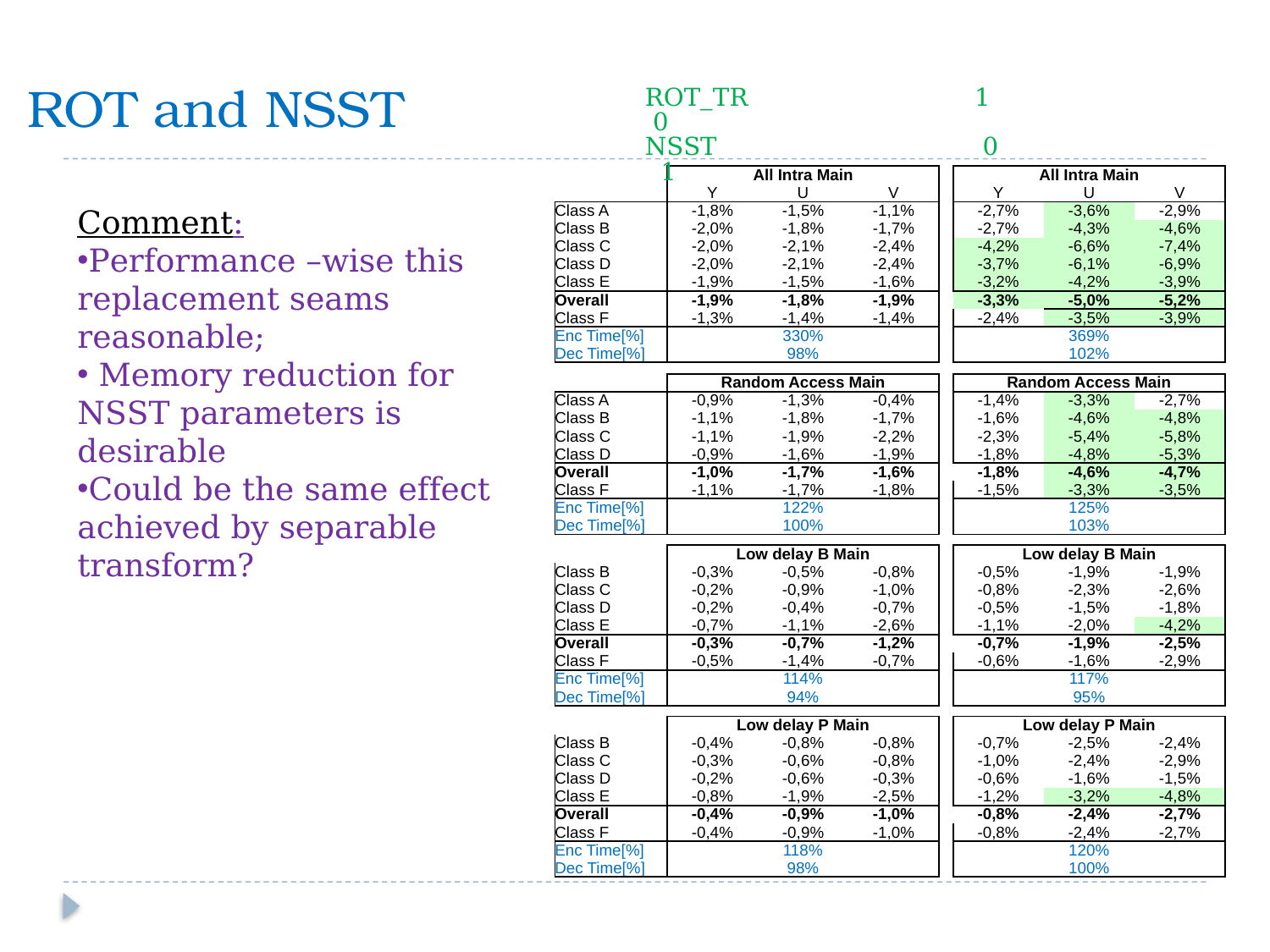

# ROT and NSST
| ROT\_TR 1 0 |
| --- |
| NSST 0 1 |
|  | All Intra Main |  |  |  | All Intra Main |  |  |
| --- | --- | --- | --- | --- | --- | --- | --- |
|  | Y | U | V |  | Y | U | V |
| Class A | -1,8% | -1,5% | -1,1% |  | -2,7% | -3,6% | -2,9% |
| Class B | -2,0% | -1,8% | -1,7% |  | -2,7% | -4,3% | -4,6% |
| Class C | -2,0% | -2,1% | -2,4% |  | -4,2% | -6,6% | -7,4% |
| Class D | -2,0% | -2,1% | -2,4% |  | -3,7% | -6,1% | -6,9% |
| Class E | -1,9% | -1,5% | -1,6% |  | -3,2% | -4,2% | -3,9% |
| Overall | -1,9% | -1,8% | -1,9% |  | -3,3% | -5,0% | -5,2% |
| Class F | -1,3% | -1,4% | -1,4% |  | -2,4% | -3,5% | -3,9% |
| Enc Time[%] | 330% |  |  |  | 369% |  |  |
| Dec Time[%] | 98% |  |  |  | 102% |  |  |
|  |  |  |  |  |  |  |  |
|  | Random Access Main |  |  |  | Random Access Main |  |  |
| Class A | -0,9% | -1,3% | -0,4% |  | -1,4% | -3,3% | -2,7% |
| Class B | -1,1% | -1,8% | -1,7% |  | -1,6% | -4,6% | -4,8% |
| Class C | -1,1% | -1,9% | -2,2% |  | -2,3% | -5,4% | -5,8% |
| Class D | -0,9% | -1,6% | -1,9% |  | -1,8% | -4,8% | -5,3% |
| Overall | -1,0% | -1,7% | -1,6% |  | -1,8% | -4,6% | -4,7% |
| Class F | -1,1% | -1,7% | -1,8% |  | -1,5% | -3,3% | -3,5% |
| Enc Time[%] | 122% |  |  |  | 125% |  |  |
| Dec Time[%] | 100% |  |  |  | 103% |  |  |
|  |  |  |  |  |  |  |  |
|  | Low delay B Main |  |  |  | Low delay B Main |  |  |
| Class B | -0,3% | -0,5% | -0,8% |  | -0,5% | -1,9% | -1,9% |
| Class C | -0,2% | -0,9% | -1,0% |  | -0,8% | -2,3% | -2,6% |
| Class D | -0,2% | -0,4% | -0,7% |  | -0,5% | -1,5% | -1,8% |
| Class E | -0,7% | -1,1% | -2,6% |  | -1,1% | -2,0% | -4,2% |
| Overall | -0,3% | -0,7% | -1,2% |  | -0,7% | -1,9% | -2,5% |
| Class F | -0,5% | -1,4% | -0,7% |  | -0,6% | -1,6% | -2,9% |
| Enc Time[%] | 114% |  |  |  | 117% |  |  |
| Dec Time[%] | 94% |  |  |  | 95% |  |  |
|  |  |  |  |  |  |  |  |
|  | Low delay P Main |  |  |  | Low delay P Main |  |  |
| Class B | -0,4% | -0,8% | -0,8% |  | -0,7% | -2,5% | -2,4% |
| Class C | -0,3% | -0,6% | -0,8% |  | -1,0% | -2,4% | -2,9% |
| Class D | -0,2% | -0,6% | -0,3% |  | -0,6% | -1,6% | -1,5% |
| Class E | -0,8% | -1,9% | -2,5% |  | -1,2% | -3,2% | -4,8% |
| Overall | -0,4% | -0,9% | -1,0% |  | -0,8% | -2,4% | -2,7% |
| Class F | -0,4% | -0,9% | -1,0% |  | -0,8% | -2,4% | -2,7% |
| Enc Time[%] | 118% |  |  |  | 120% |  |  |
| Dec Time[%] | 98% |  |  |  | 100% |  |  |
Comment:
Performance –wise this replacement seams reasonable;
 Memory reduction for NSST parameters is desirable
Could be the same effect achieved by separable transform?